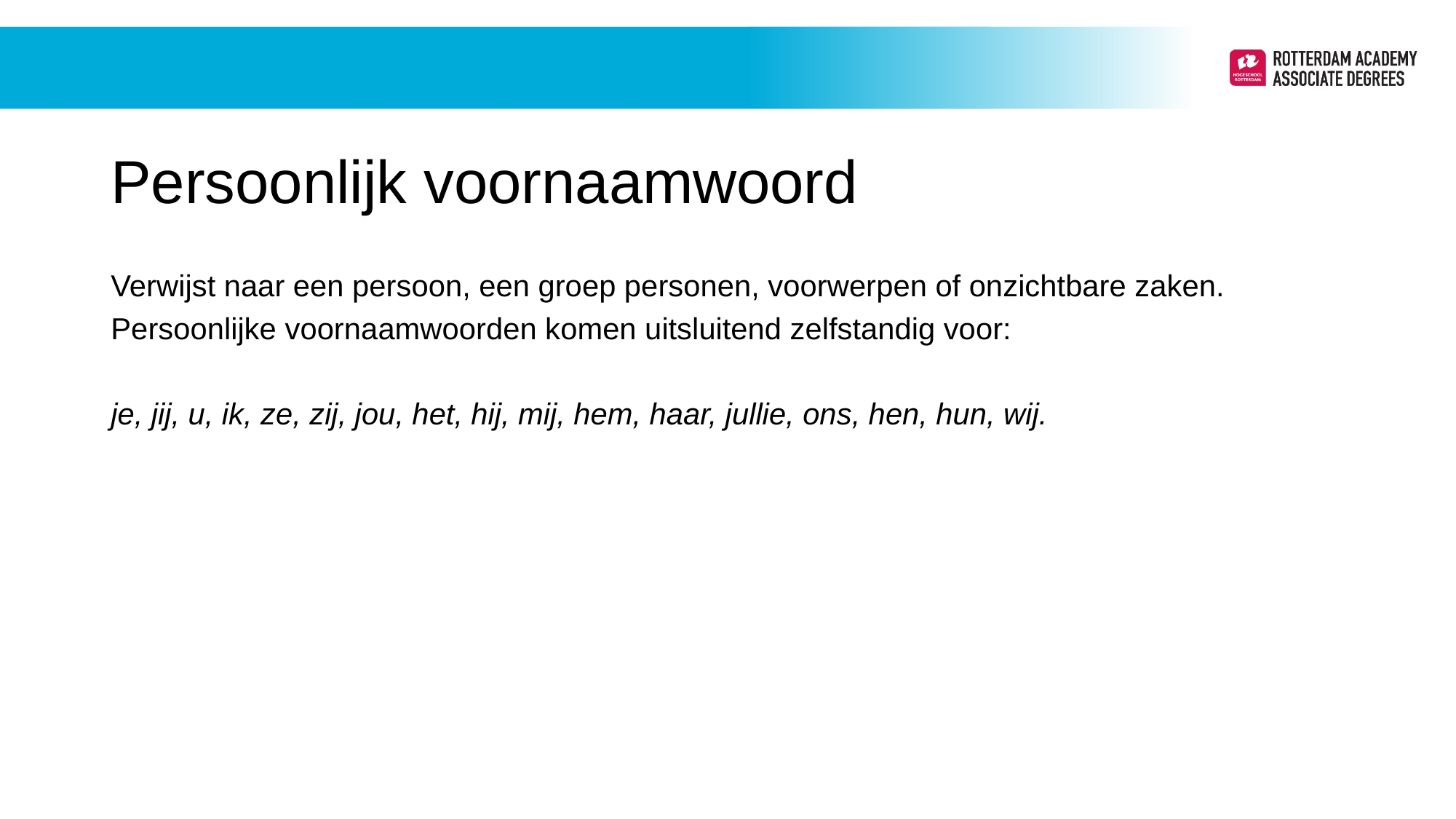

# Persoonlijk voornaamwoord
Verwijst naar een persoon, een groep personen, voorwerpen of onzichtbare zaken.
Persoonlijke voornaamwoorden komen uitsluitend zelfstandig voor:

je, jij, u, ik, ze, zij, jou, het, hij, mij, hem, haar, jullie, ons, hen, hun, wij.